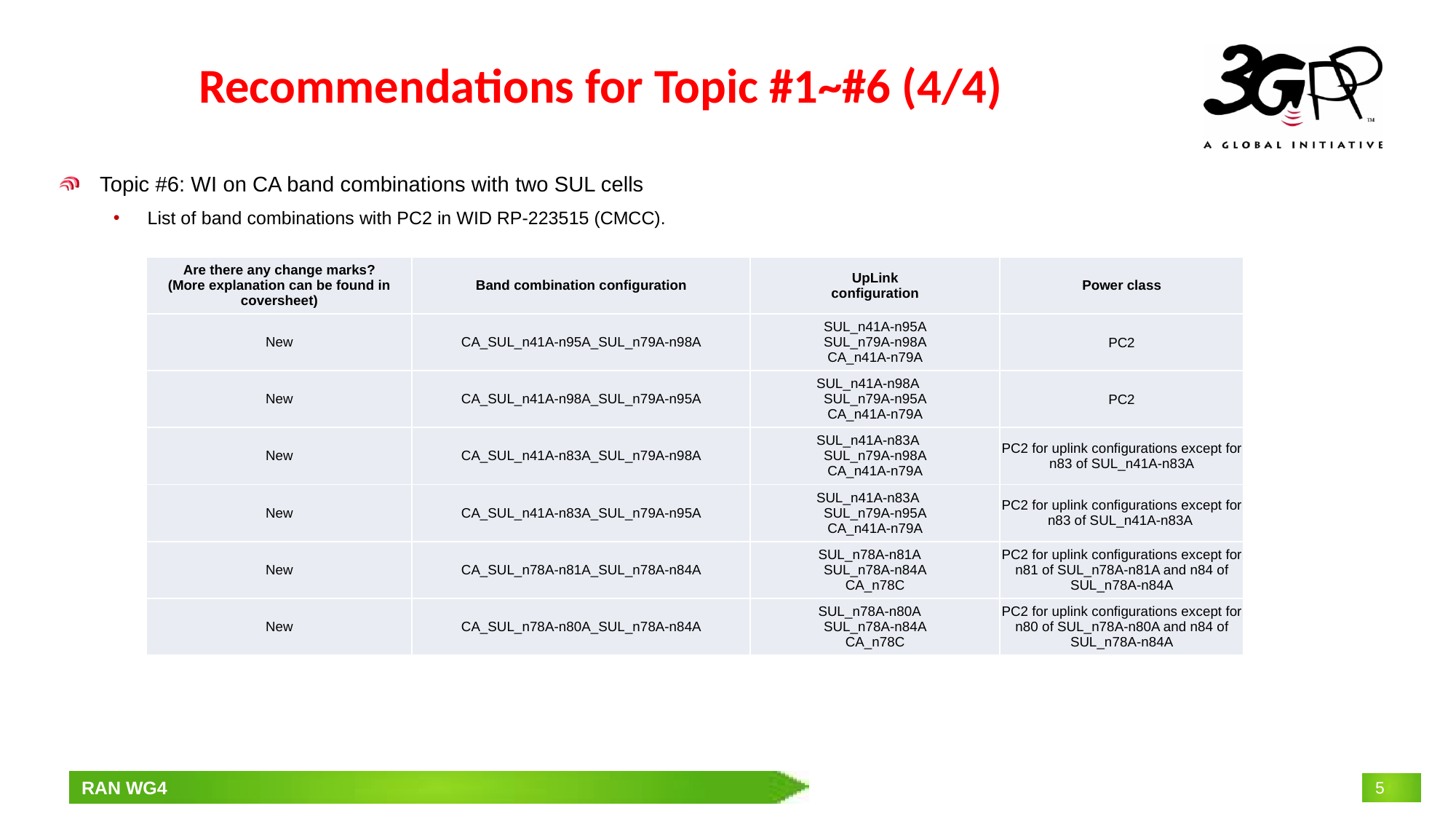

# Recommendations for Topic #1~#6 (4/4)
Topic #6: WI on CA band combinations with two SUL cells
List of band combinations with PC2 in WID RP-223515 (CMCC).

| Are there any change marks? (More explanation can be found in coversheet) | Band combination configuration | UpLink configuration | Power class |
| --- | --- | --- | --- |
| New | CA\_SUL\_n41A-n95A\_SUL\_n79A-n98A | SUL\_n41A-n95A SUL\_n79A-n98A CA\_n41A-n79A | PC2 |
| New | CA\_SUL\_n41A-n98A\_SUL\_n79A-n95A | SUL\_n41A-n98A SUL\_n79A-n95A CA\_n41A-n79A | PC2 |
| New | CA\_SUL\_n41A-n83A\_SUL\_n79A-n98A | SUL\_n41A-n83A SUL\_n79A-n98A CA\_n41A-n79A | PC2 for uplink configurations except for n83 of SUL\_n41A-n83A |
| New | CA\_SUL\_n41A-n83A\_SUL\_n79A-n95A | SUL\_n41A-n83A SUL\_n79A-n95A CA\_n41A-n79A | PC2 for uplink configurations except for n83 of SUL\_n41A-n83A |
| New | CA\_SUL\_n78A-n81A\_SUL\_n78A-n84A | SUL\_n78A-n81A SUL\_n78A-n84A CA\_n78C | PC2 for uplink configurations except for n81 of SUL\_n78A-n81A and n84 of SUL\_n78A-n84A |
| New | CA\_SUL\_n78A-n80A\_SUL\_n78A-n84A | SUL\_n78A-n80A SUL\_n78A-n84A CA\_n78C | PC2 for uplink configurations except for n80 of SUL\_n78A-n80A and n84 of SUL\_n78A-n84A |